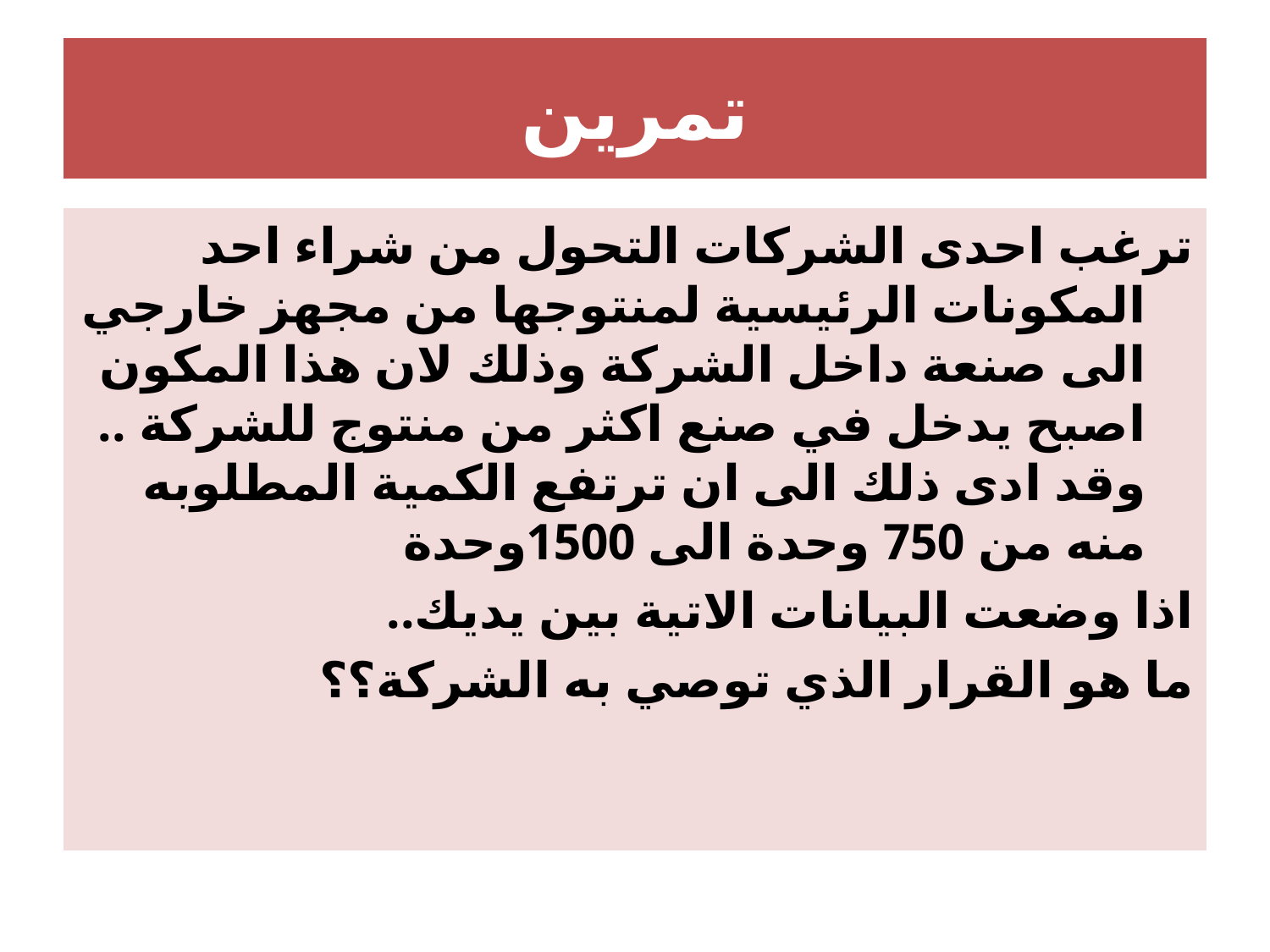

# تمرين
ترغب احدى الشركات التحول من شراء احد المكونات الرئيسية لمنتوجها من مجهز خارجي الى صنعة داخل الشركة وذلك لان هذا المكون اصبح يدخل في صنع اكثر من منتوج للشركة ..  وقد ادى ذلك الى ان ترتفع الكمية المطلوبه منه من 750 وحدة الى 1500وحدة
اذا وضعت البيانات الاتية بين يديك..
ما هو القرار الذي توصي به الشركة؟؟